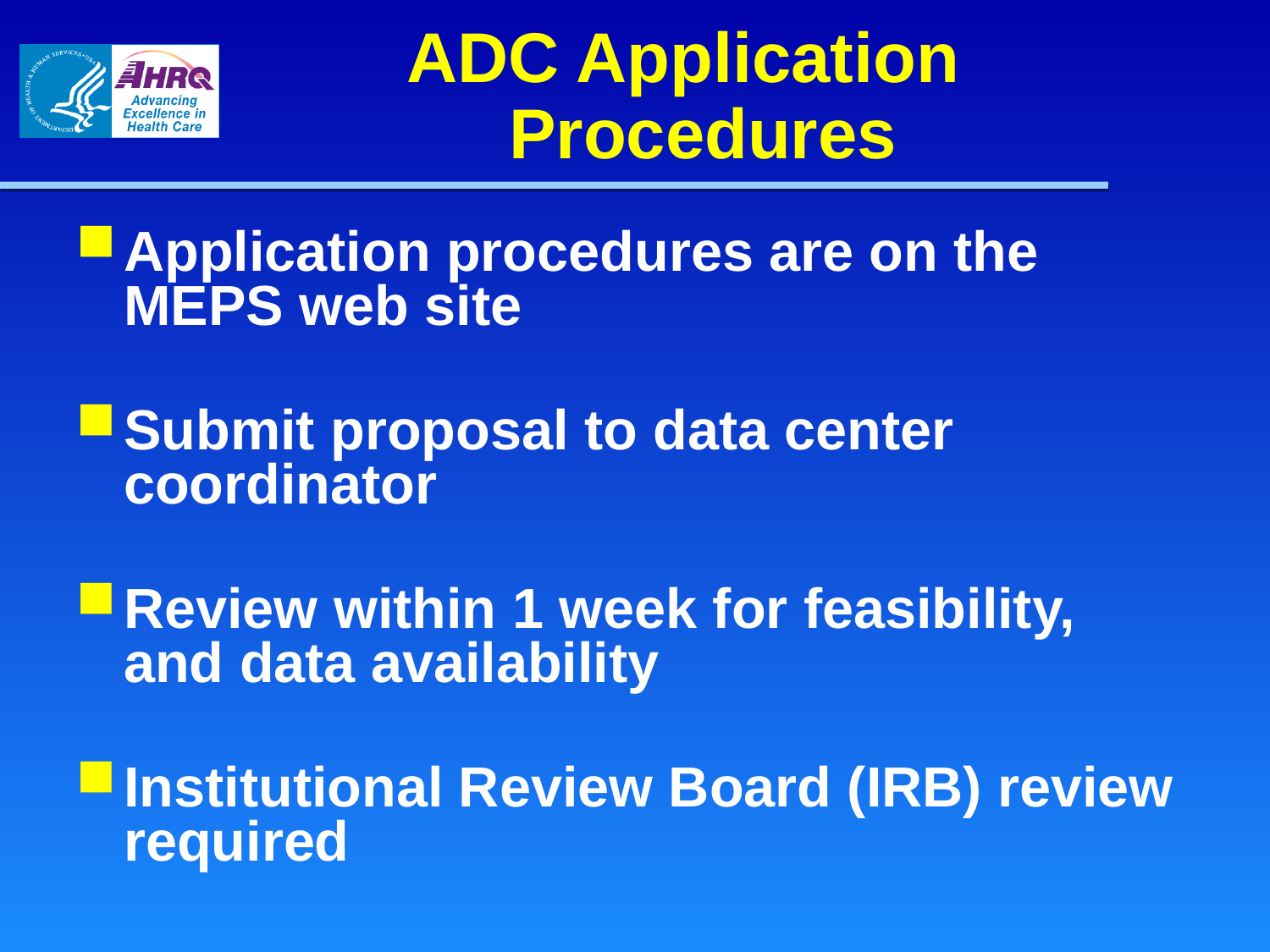

# ADC Application Procedures
Application procedures are on the MEPS web site

Submit proposal to data center coordinator

Review within 1 week for feasibility,  and data availability

Institutional Review Board (IRB) review required